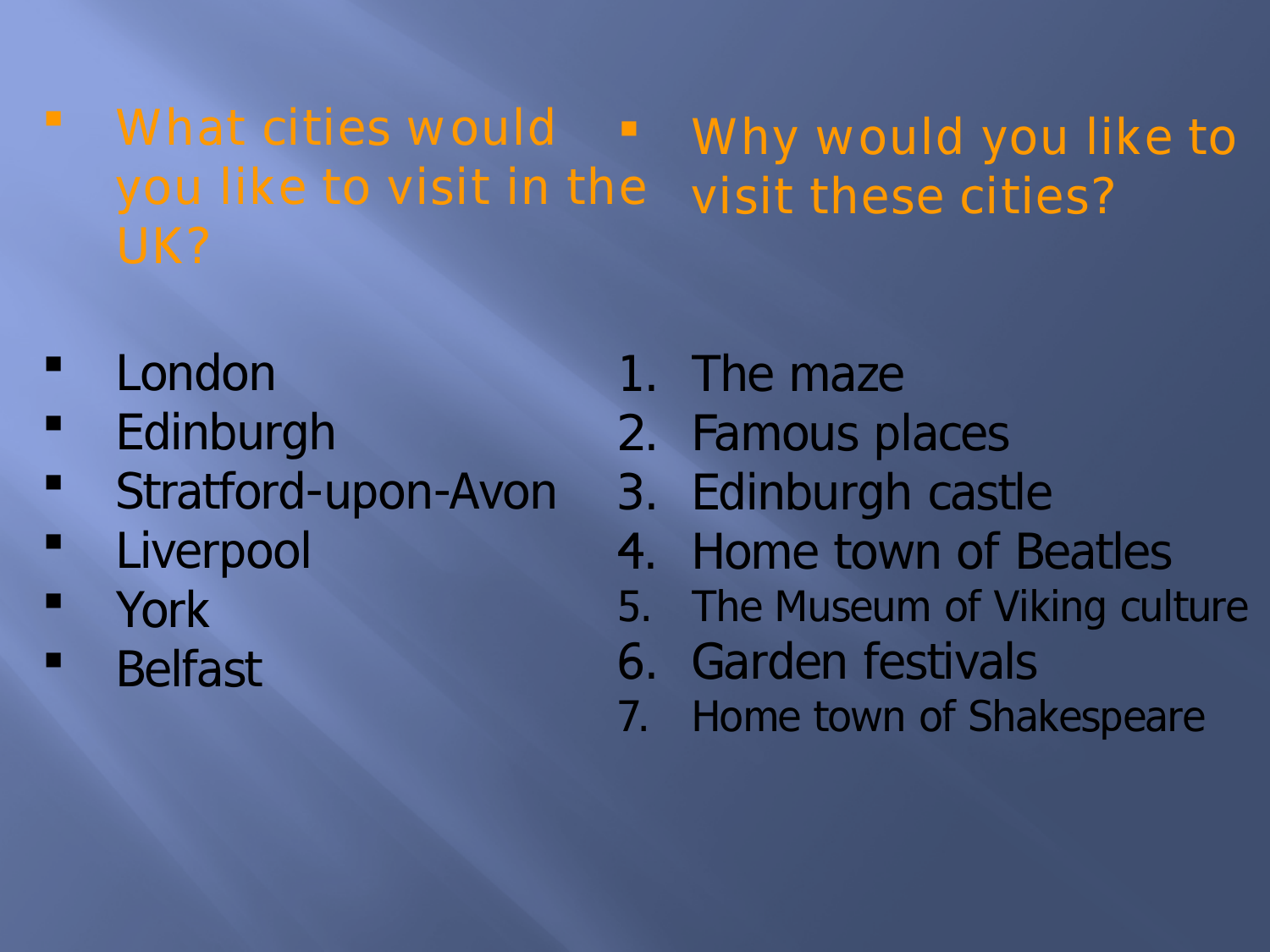

What cities would you like to visit in the UK?

London
Edinburgh
Stratford-upon-Avon
Liverpool
York
Belfast
Why would you like to visit these cities?

The maze
Famous places
Edinburgh castle
Home town of Beatles
The Museum of Viking culture
Garden festivals
Home town of Shakespeare